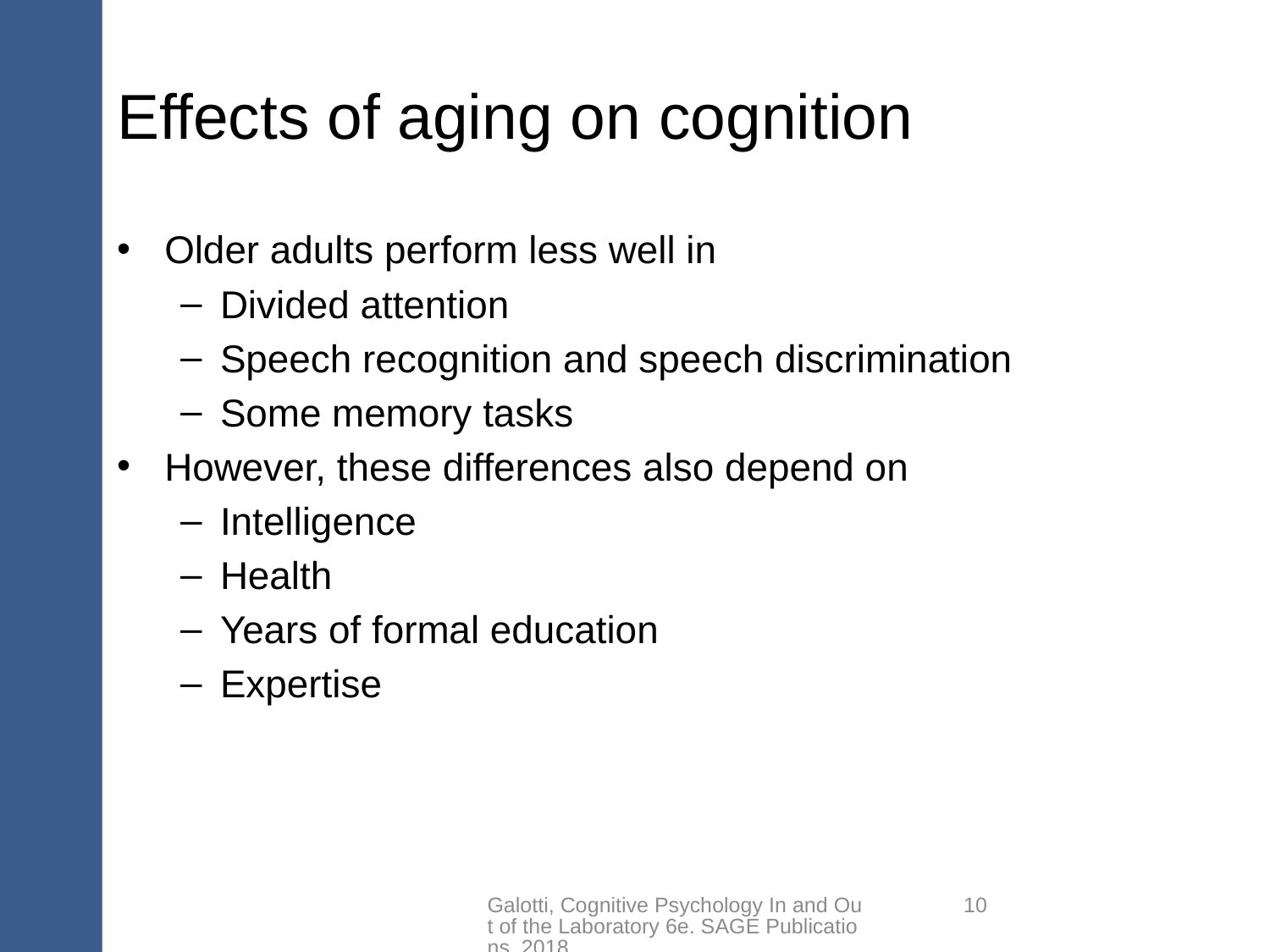

# Effects of aging on cognition
Older adults perform less well in
Divided attention
Speech recognition and speech discrimination
Some memory tasks
However, these differences also depend on
Intelligence
Health
Years of formal education
Expertise
Galotti, Cognitive Psychology In and Out of the Laboratory 6e. SAGE Publications, 2018.
10